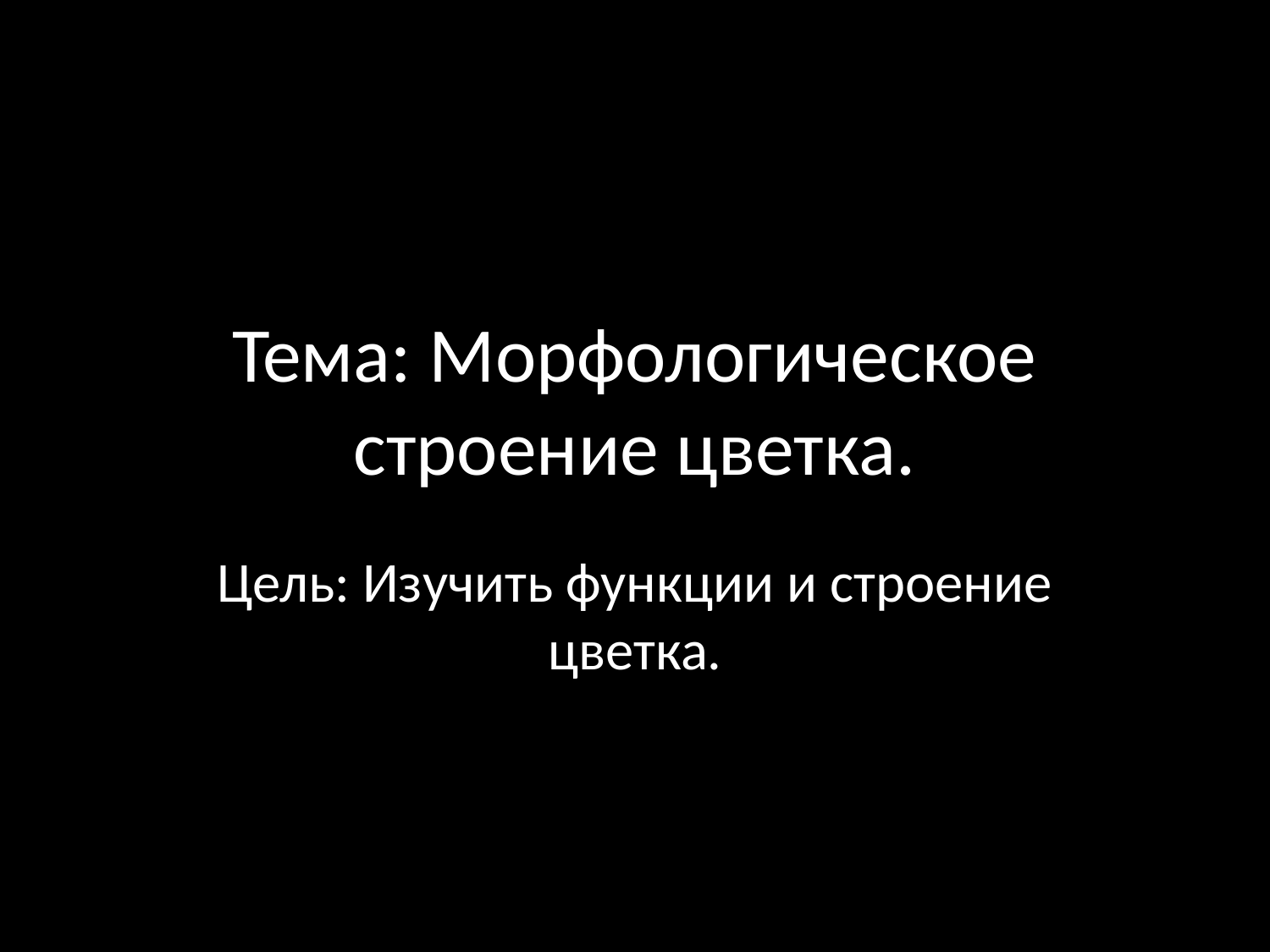

# Тема: Морфологическое строение цветка.
Цель: Изучить функции и строение цветка.